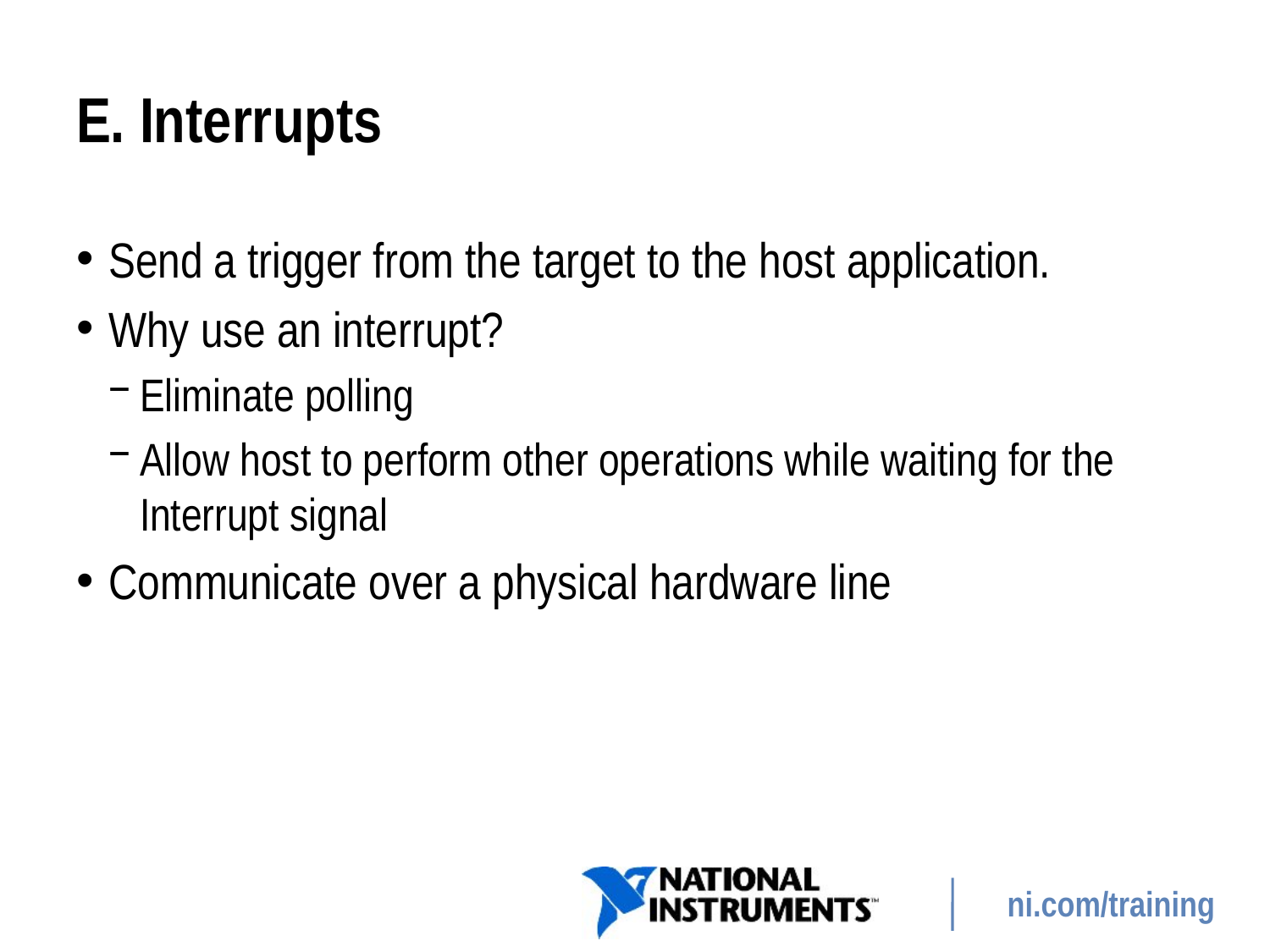

# E. Interrupts
Send a trigger from the target to the host application.
Why use an interrupt?
Eliminate polling
Allow host to perform other operations while waiting for the Interrupt signal
Communicate over a physical hardware line